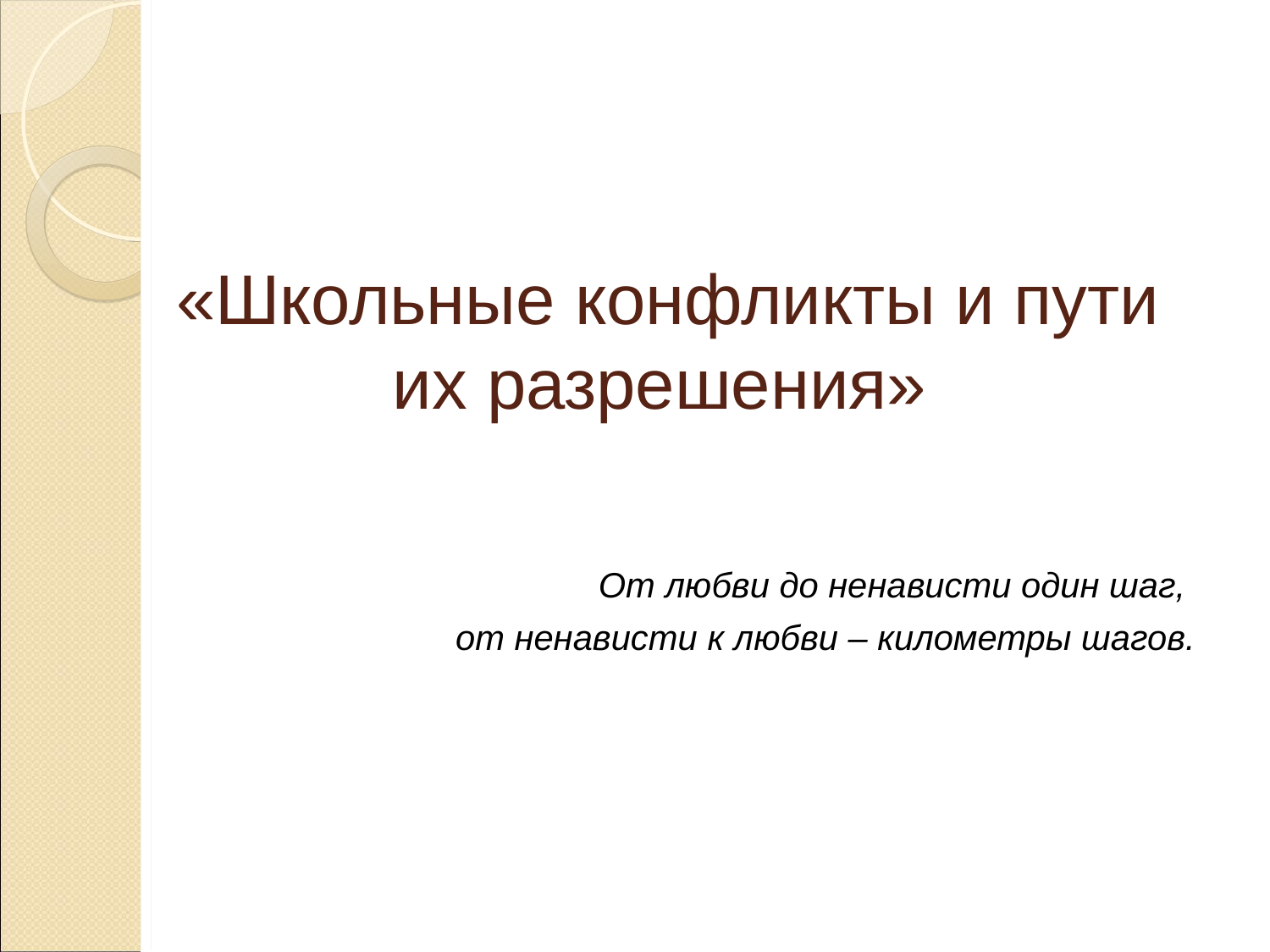

# «Школьные конфликты и пути их разрешения»
От любви до ненависти один шаг,
от ненависти к любви – километры шагов.